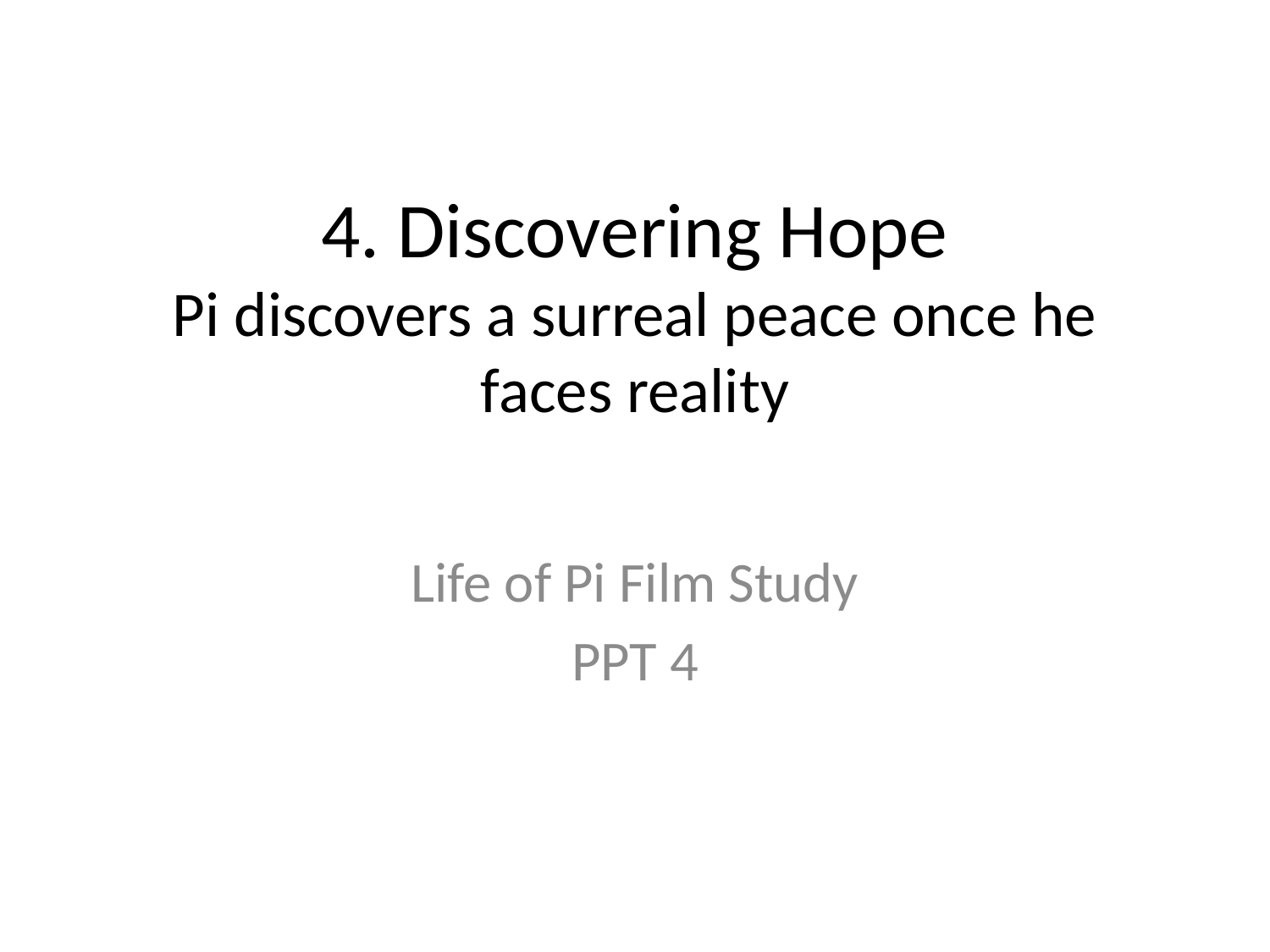

# 4. Discovering Hope Pi discovers a surreal peace once he faces reality
Life of Pi Film Study
PPT 4